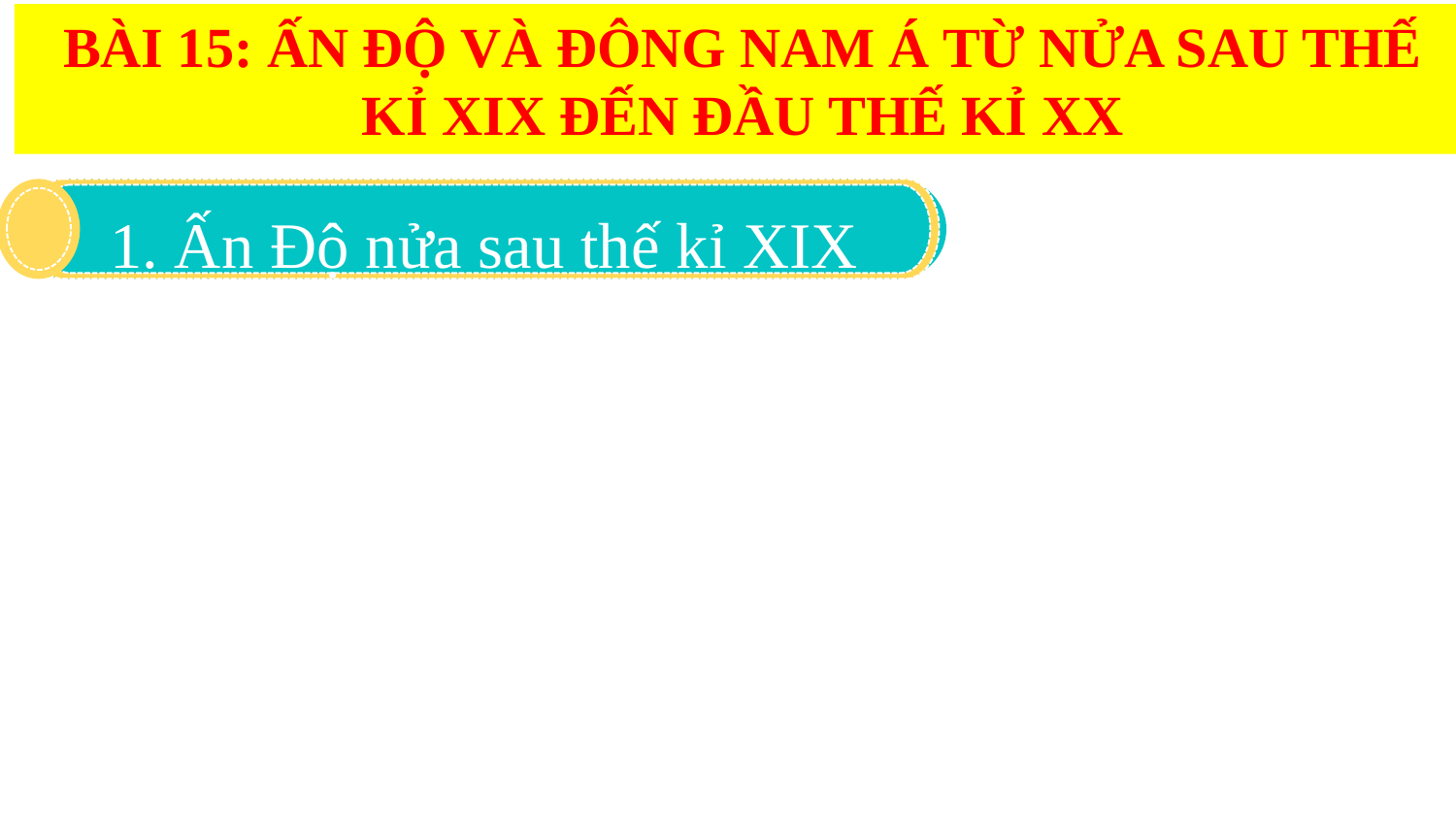

BÀI 15: ẤN ĐỘ VÀ ĐÔNG NAM Á TỪ NỬA SAU THẾ KỈ XIX ĐẾN ĐẦU THẾ KỈ XX

1. Ấn Độ nửa sau thế kỉ XIX